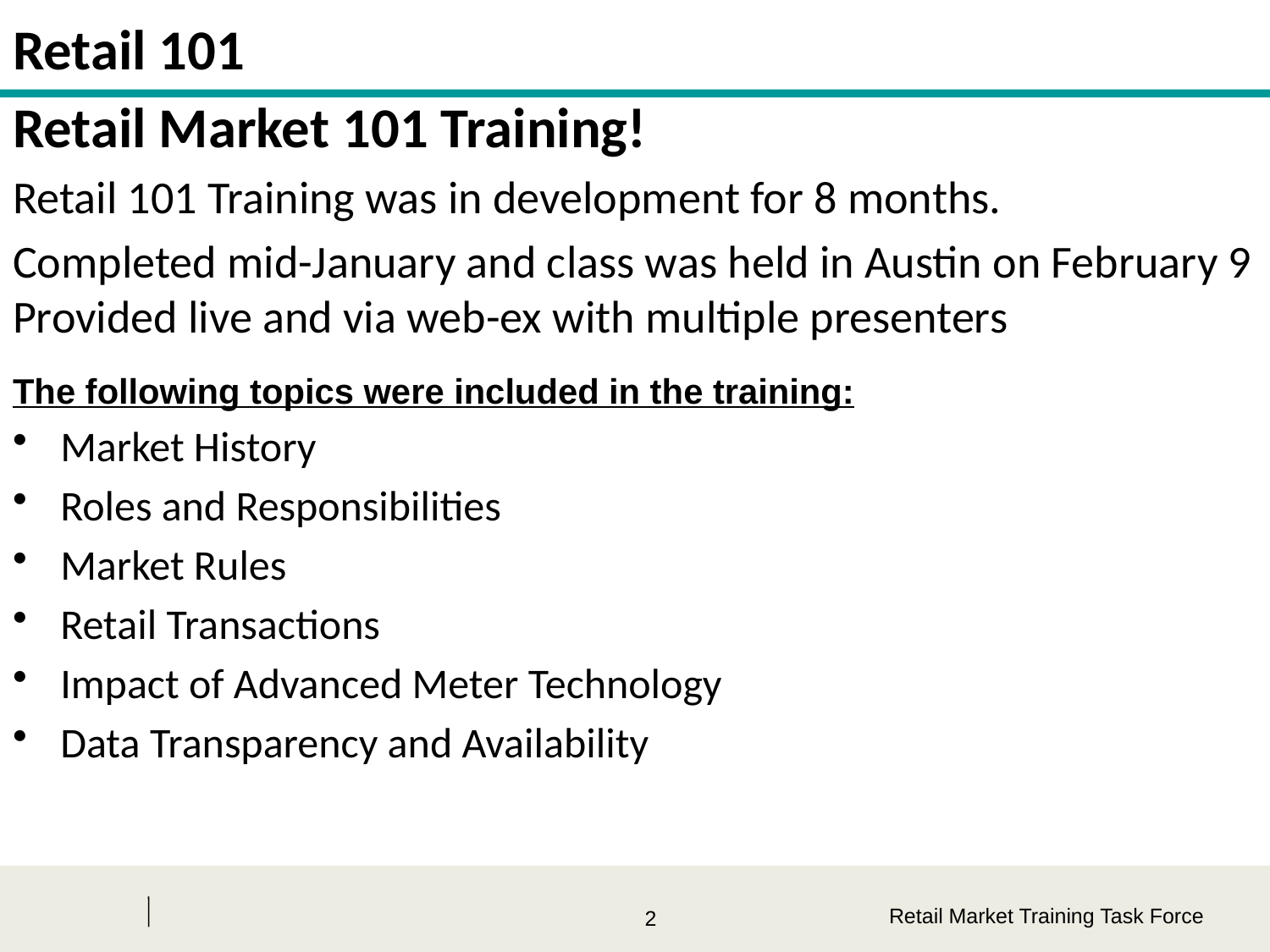

# Retail 101
Retail Market 101 Training!
Retail 101 Training was in development for 8 months.
Completed mid-January and class was held in Austin on February 9 Provided live and via web-ex with multiple presenters

The following topics were included in the training:
Market History
Roles and Responsibilities
Market Rules
Retail Transactions
Impact of Advanced Meter Technology
Data Transparency and Availability

Retail Market Training Task Force